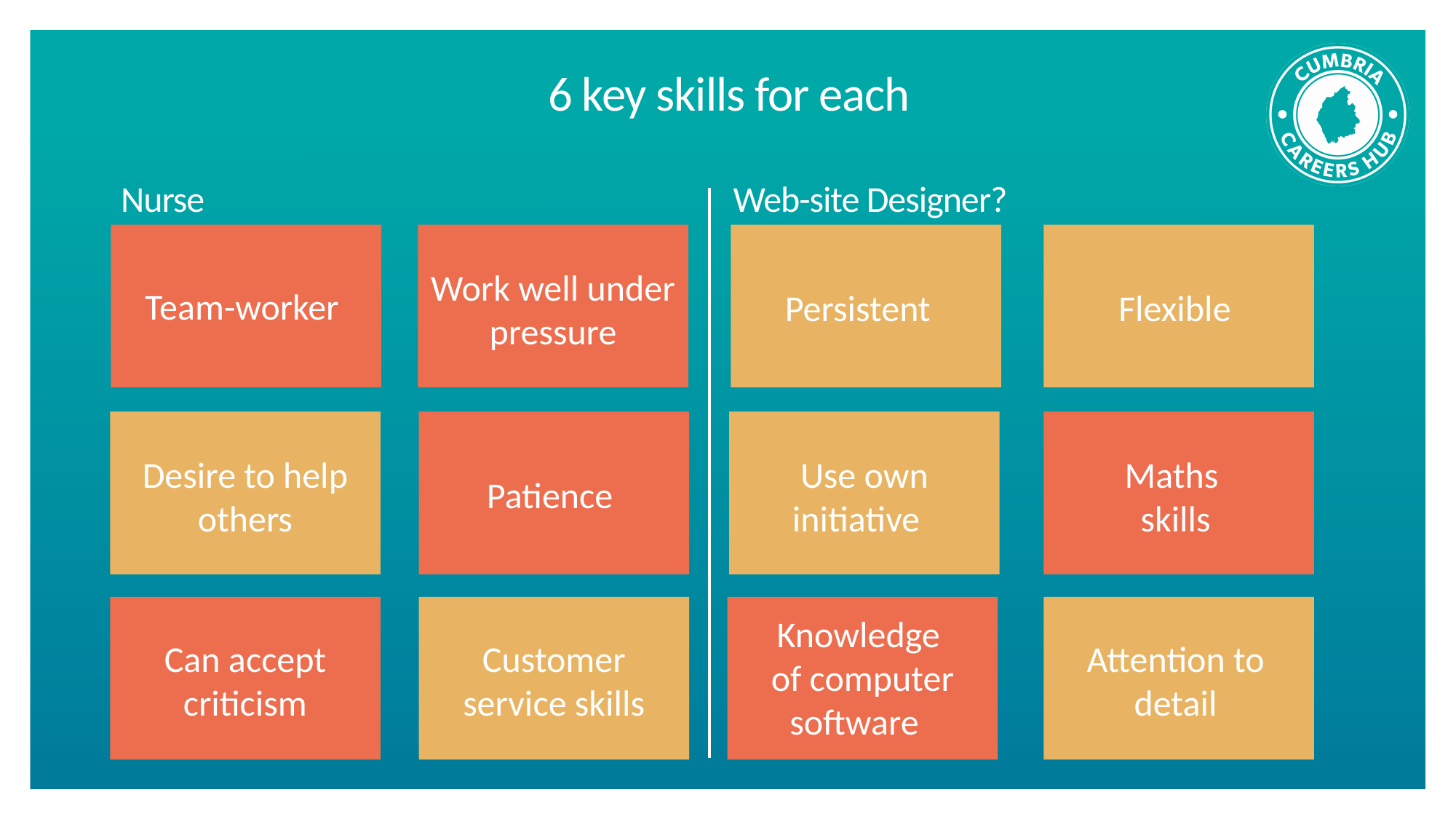

6 key skills for each
Nurse
Web-site Designer?

Work well under pressure
Team-worker
Persistent
Flexible

Desire to help others
Use own initiative
Maths
skills
Patience

Knowledge
of computer software
Can accept criticism
Customer service skills
Attention to detail